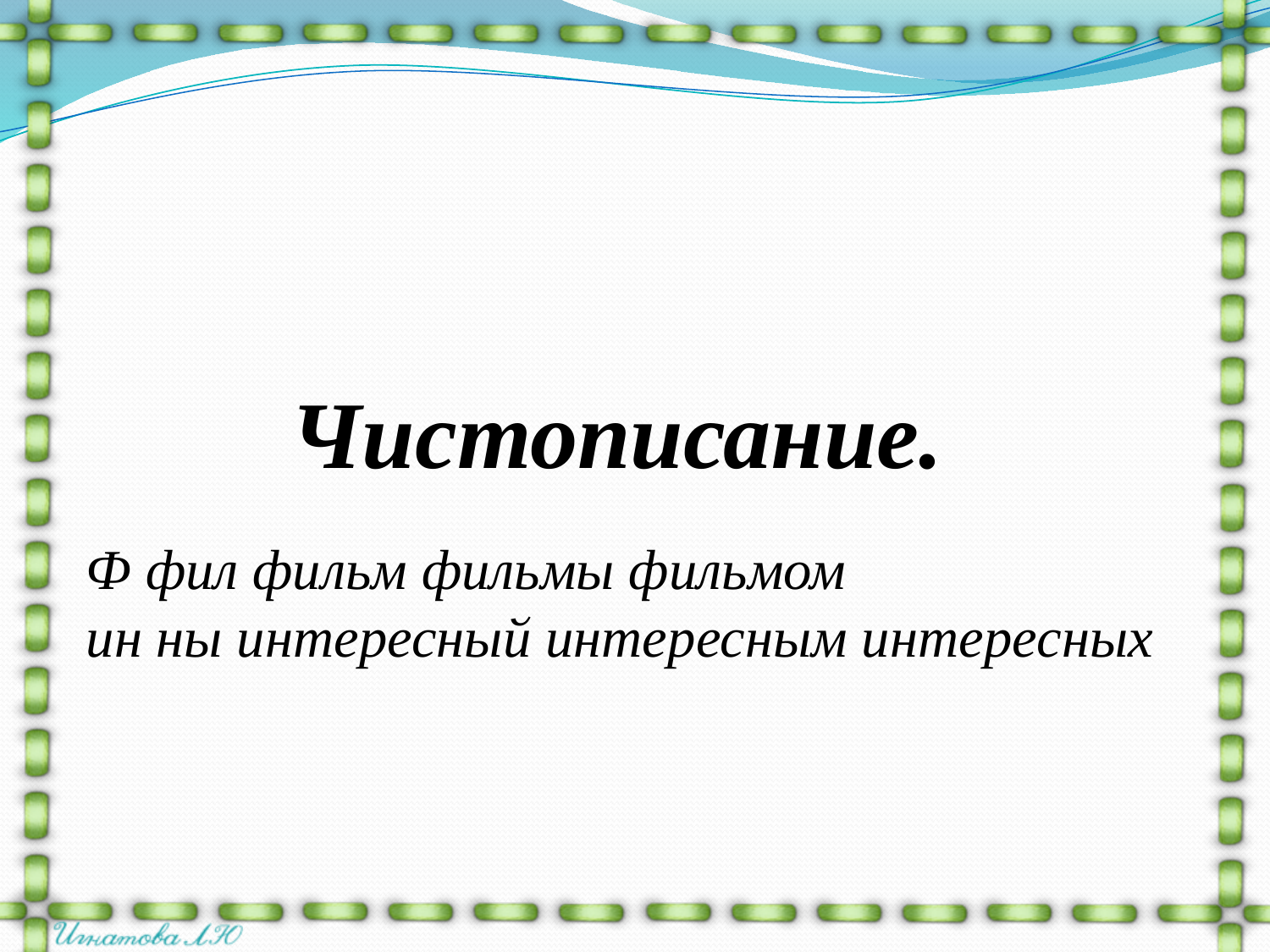

Чистописание.
  Ф фил фильм фильмы фильмом
  ин ны интересный интересным интересных